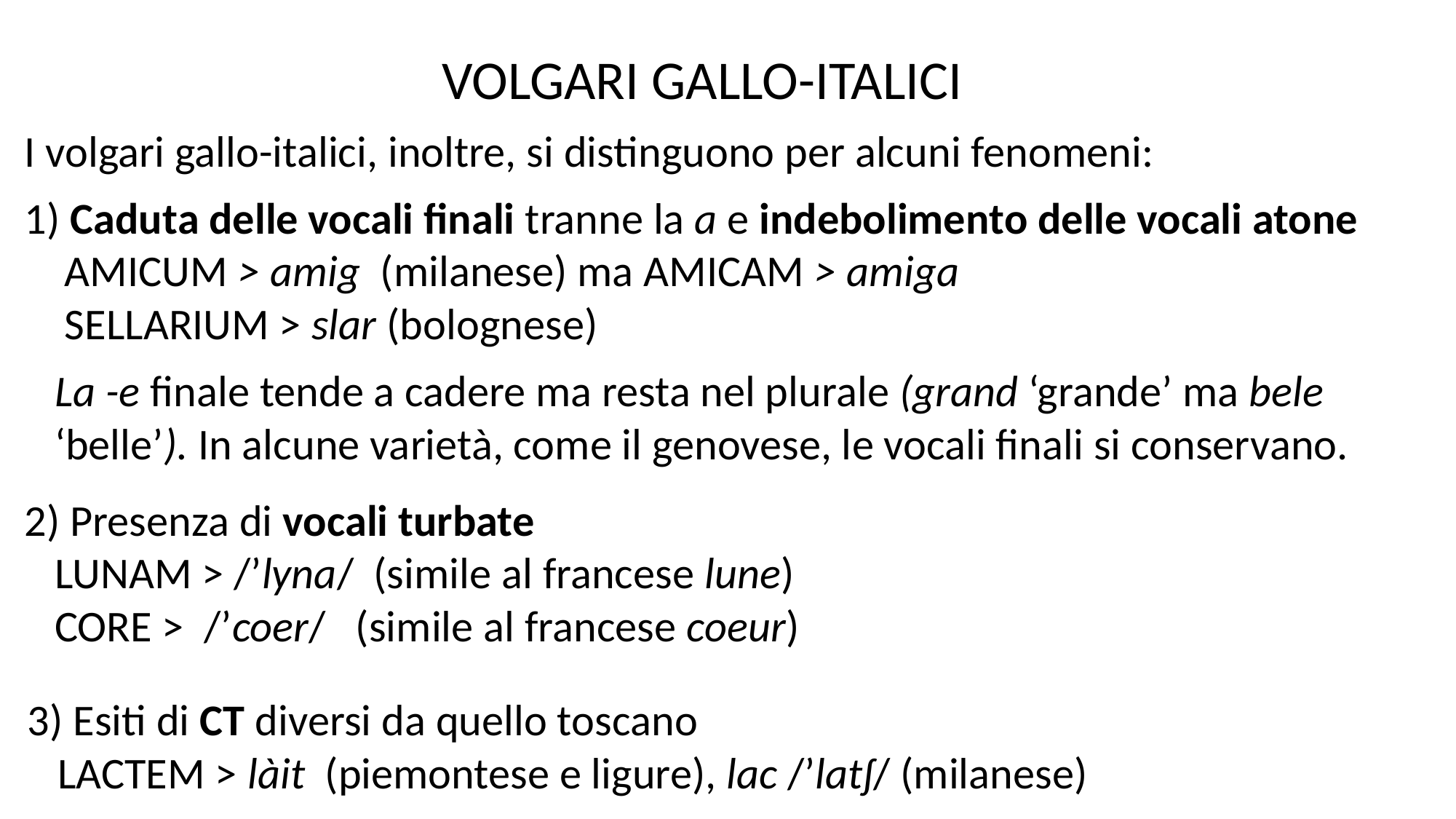

VOLGARI GALLO-ITALICI
I volgari gallo-italici, inoltre, si distinguono per alcuni fenomeni:

1) Caduta delle vocali finali tranne la a e indebolimento delle vocali atone
    AMICUM > amig  (milanese) ma AMICAM > amiga
    SELLARIUM > slar (bolognese)

   La -e finale tende a cadere ma resta nel plurale (grand ‘grande’ ma bele
   ‘belle’). In alcune varietà, come il genovese, le vocali finali si conservano.
2) Presenza di vocali turbate
   LUNAM > /’lyna/  (simile al francese lune)
   CORE >  /’coer/   (simile al francese coeur)
3) Esiti di CT diversi da quello toscano
   LACTEM > làit  (piemontese e ligure), lac /’latʃ/ (milanese)